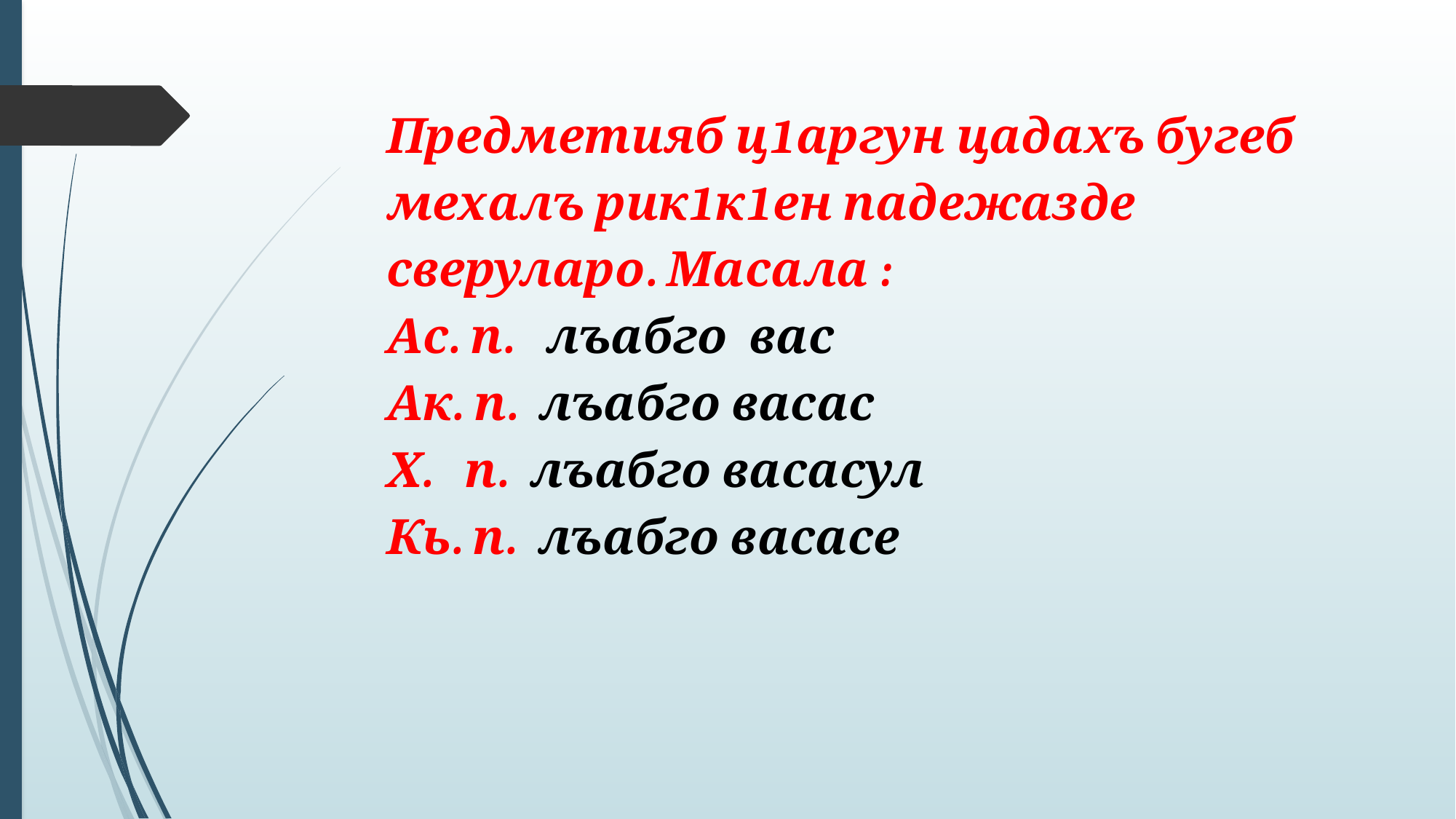

Предметияб ц1аргун цадахъ бугеб мехалъ рик1к1ен падежазде сверуларо. Масала :
Ас. п.   лъабго  вас
Ак. п.  лъабго васас
Х.   п.  лъабго васасул
Кь. п.  лъабго васасе